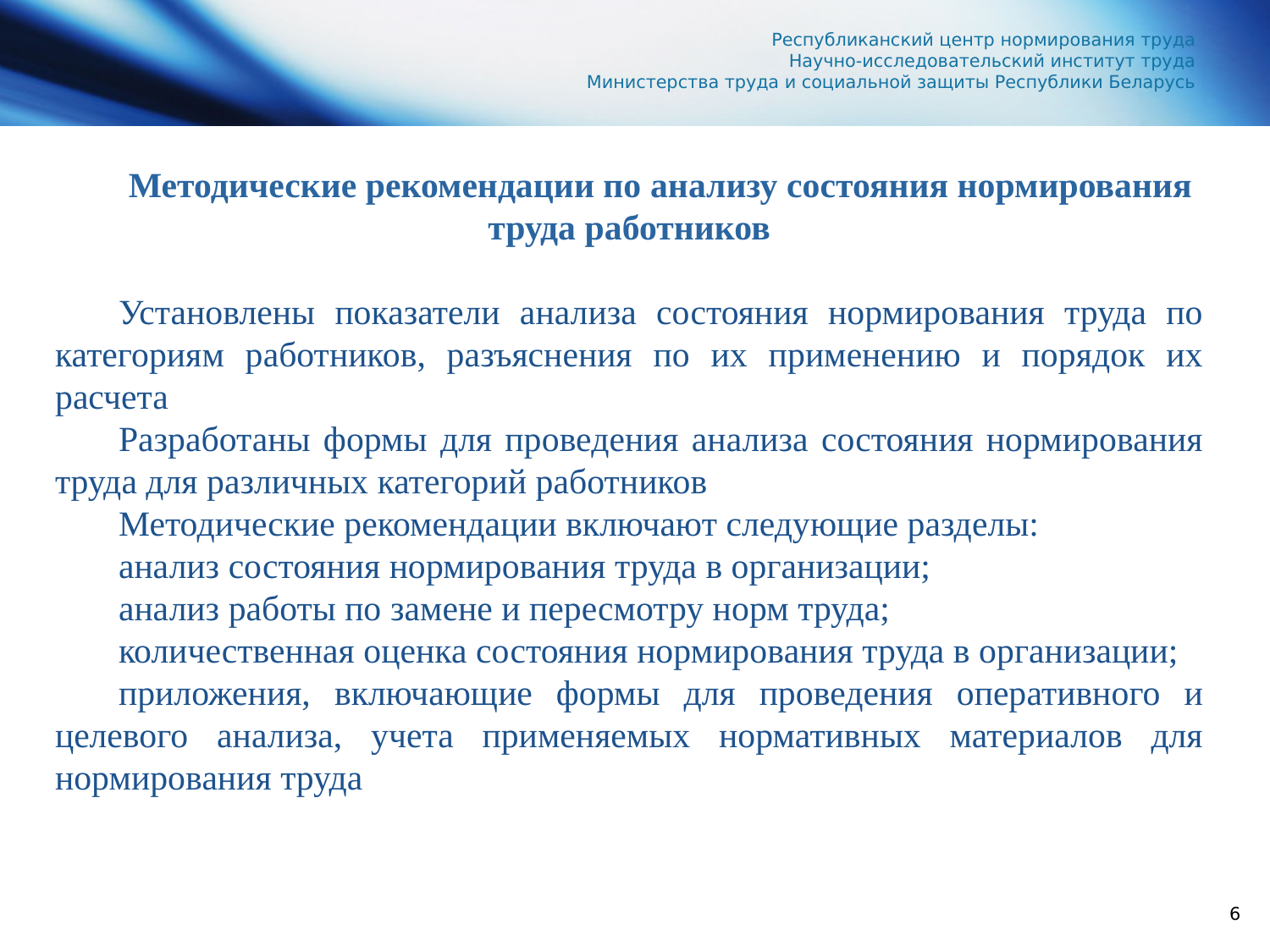

# Республиканский центр нормирования труда Научно-исследовательский институт труда Министерства труда и социальной защиты Республики Беларусь
Методические рекомендации по анализу состояния нормирования труда работников

Установлены показатели анализа состояния нормирования труда по категориям работников, разъяснения по их применению и порядок их расчета
Разработаны формы для проведения анализа состояния нормирования труда для различных категорий работников
Методические рекомендации включают следующие разделы:
анализ состояния нормирования труда в организации;
анализ работы по замене и пересмотру норм труда;
количественная оценка состояния нормирования труда в организации;
приложения, включающие формы для проведения оперативного и целевого анализа, учета применяемых нормативных материалов для нормирования труда

6